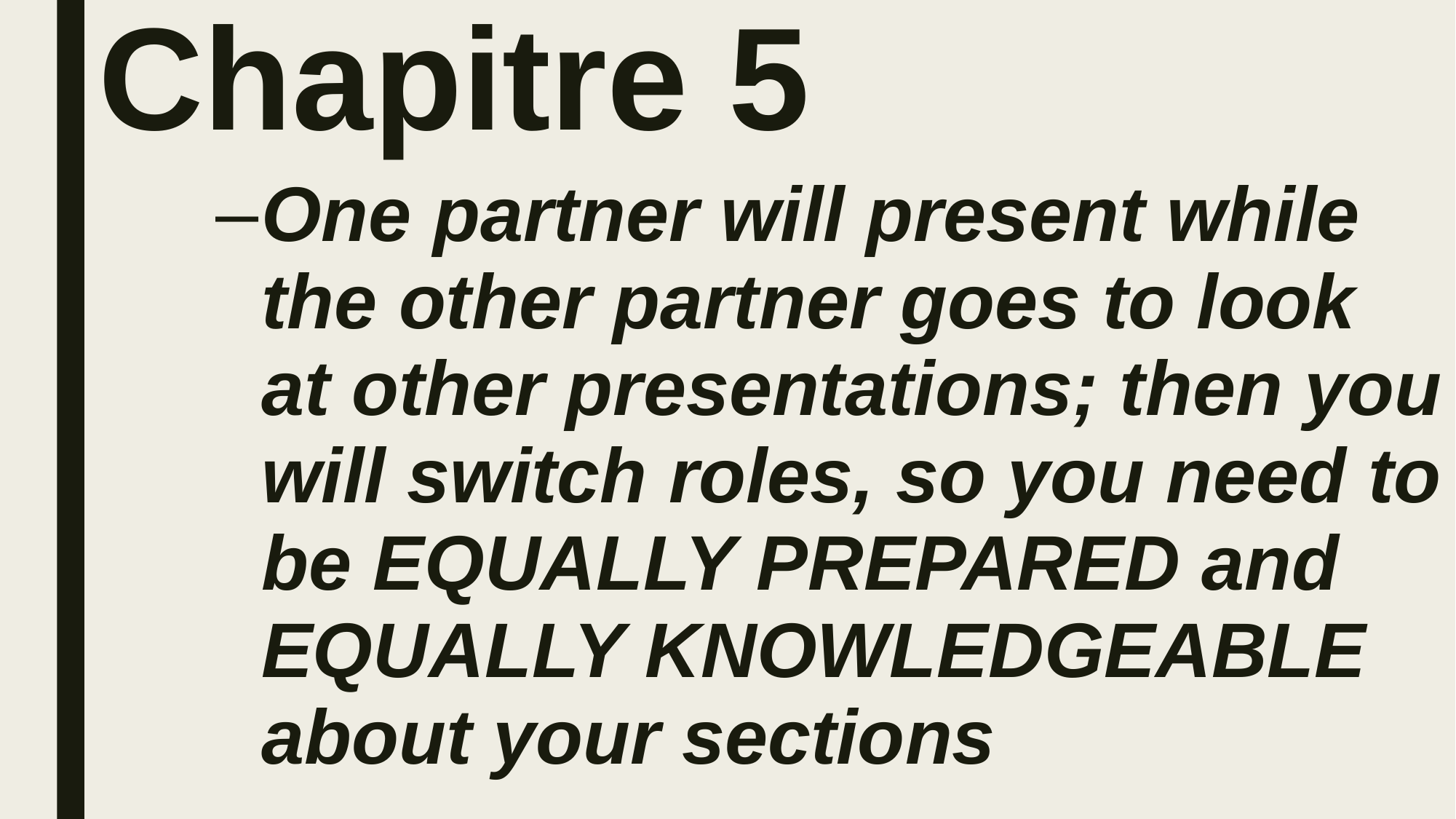

# Chapitre 5
One partner will present while the other partner goes to look at other presentations; then you will switch roles, so you need to be EQUALLY PREPARED and EQUALLY KNOWLEDGEABLE about your sections